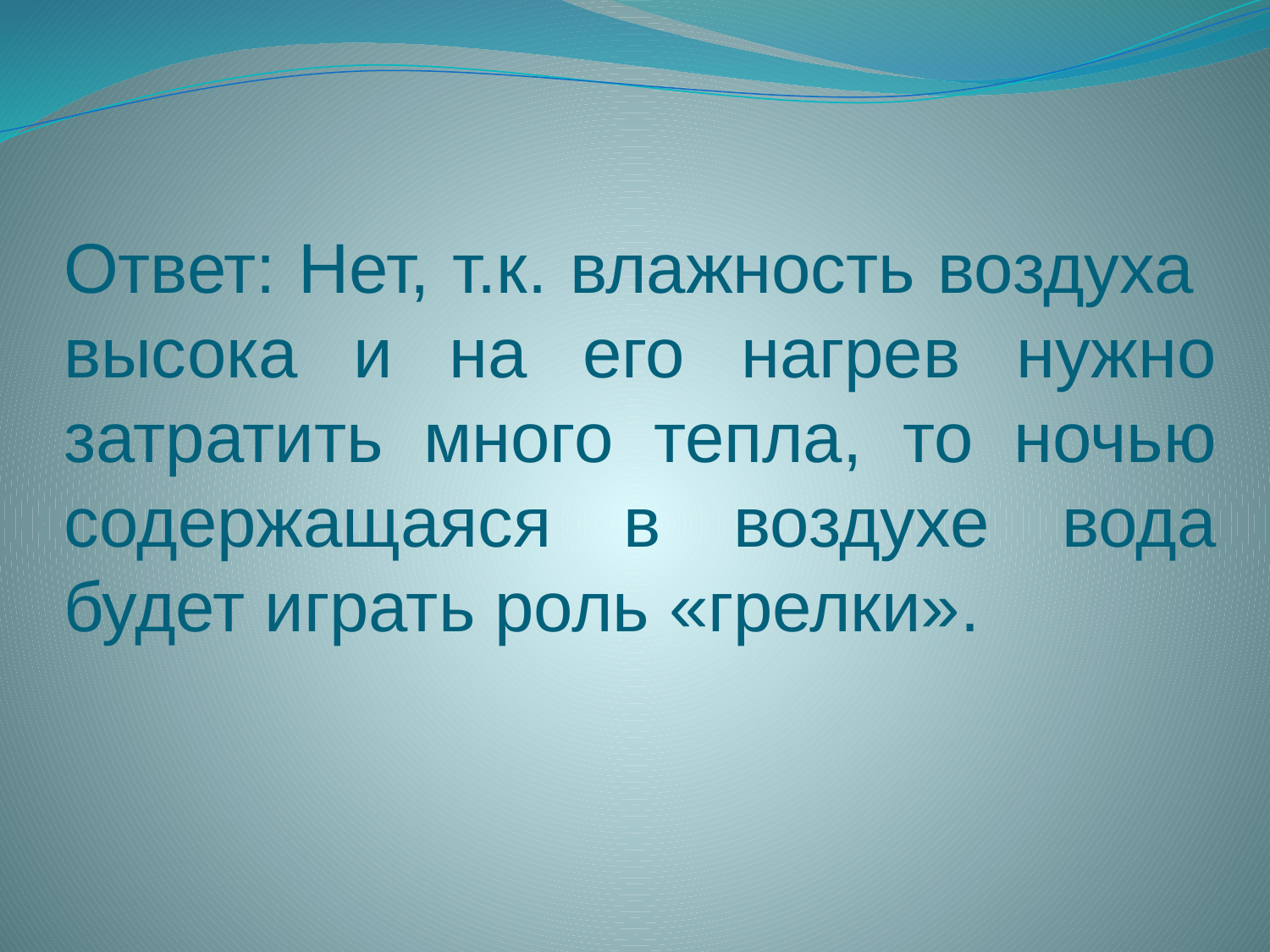

# Ответ: Нет, т.к. влажность воздуха  высока и на его нагрев нужно затратить много тепла, то ночью содержащаяся в воздухе вода будет играть роль «грелки».